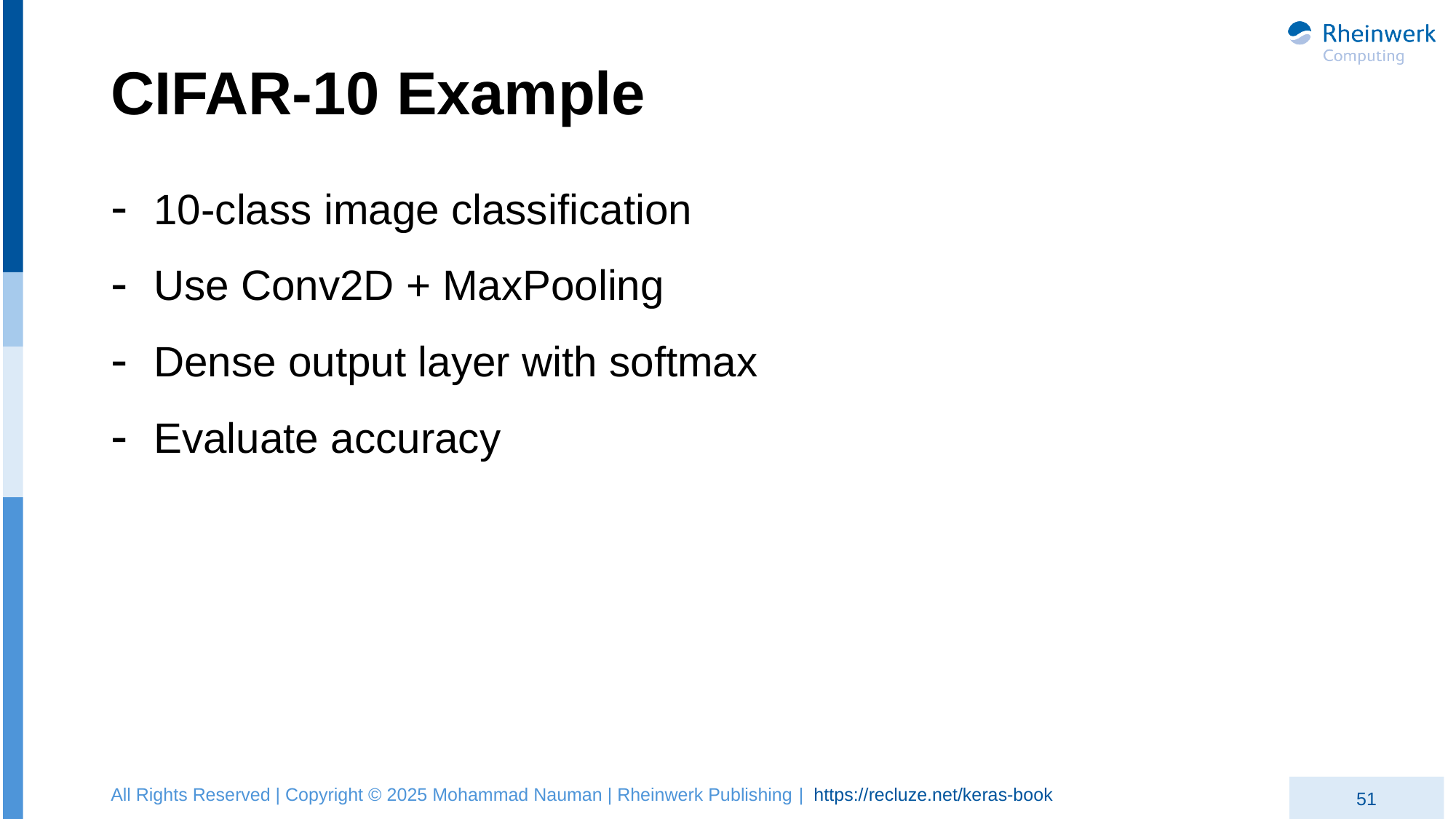

# CIFAR-10 Example
10-class image classification
Use Conv2D + MaxPooling
Dense output layer with softmax
Evaluate accuracy